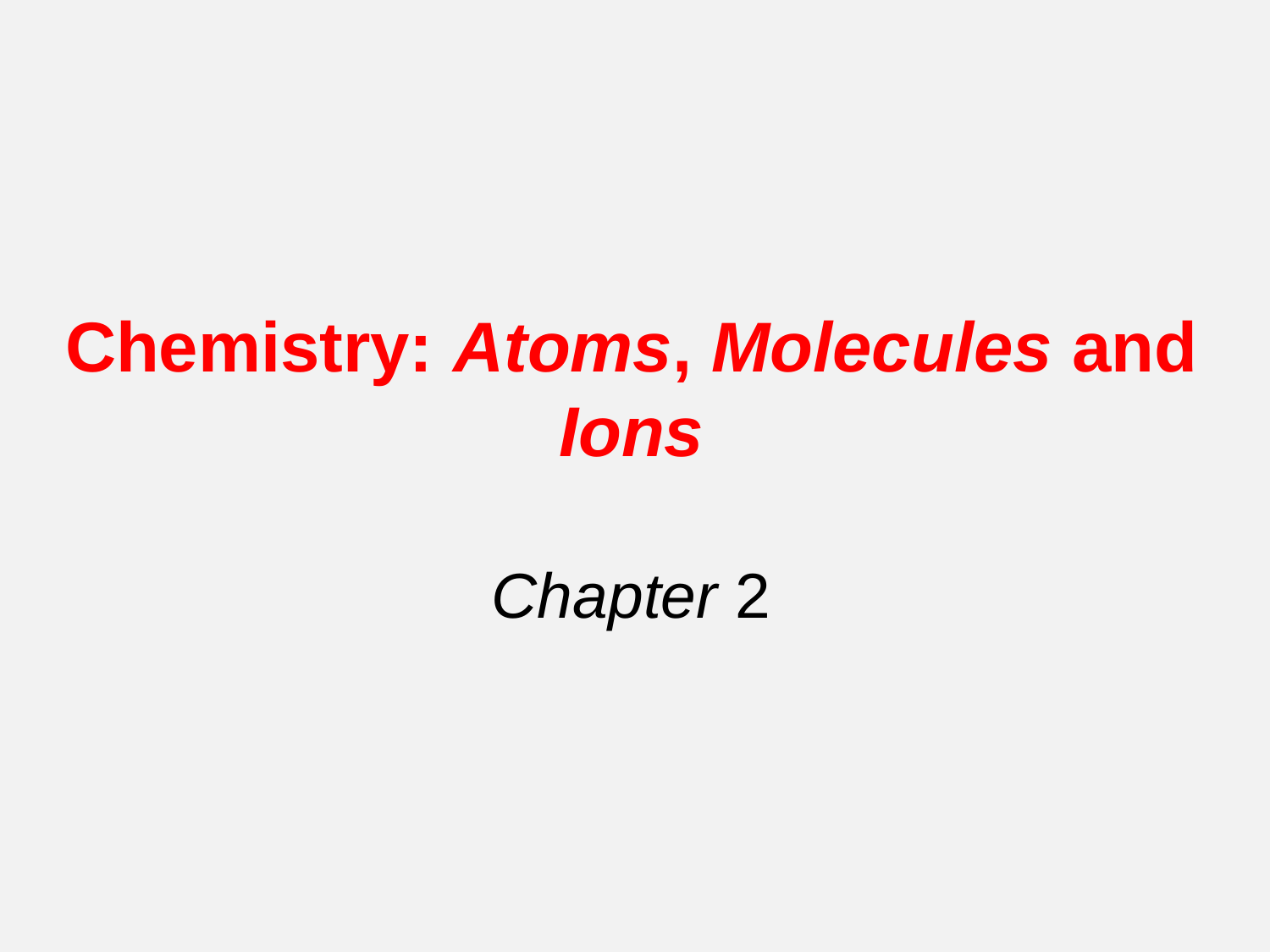

Chemistry: Atoms, Molecules and Ions

Chapter 2